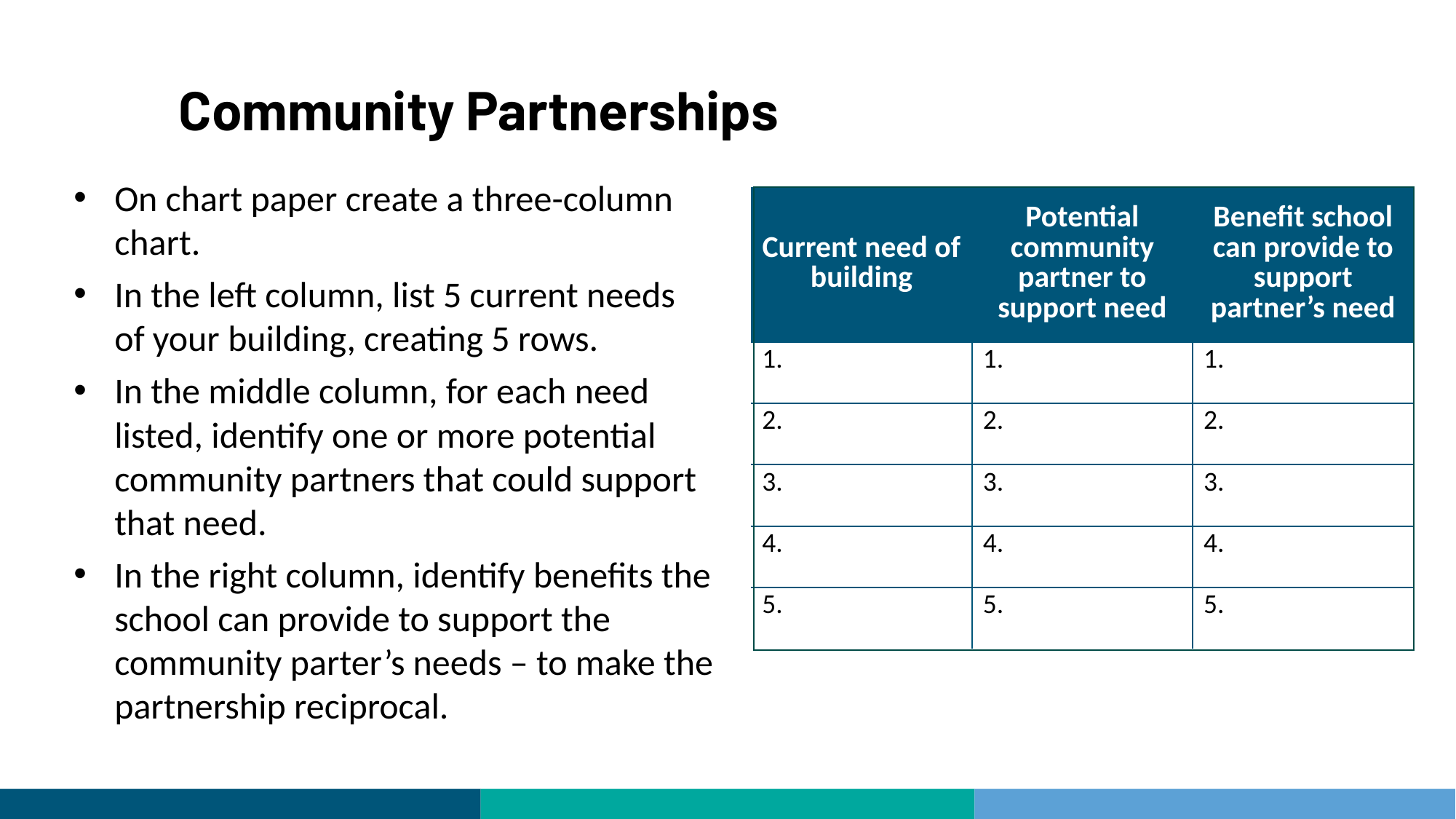

# Community Partnerships
On chart paper create a three-column chart.
In the left column, list 5 current needs of your building, creating 5 rows.
In the middle column, for each need listed, identify one or more potential community partners that could support that need.
In the right column, identify benefits the school can provide to support the community parter’s needs – to make the partnership reciprocal.

| Current need of building | Potential community partner to support need | Benefit school can provide to support partner’s need |
| --- | --- | --- |
| 1. | 1. | 1. |
| 2. | 2. | 2. |
| 3. | 3. | 3. |
| 4. | 4. | 4. |
| 5. | 5. | 5. |